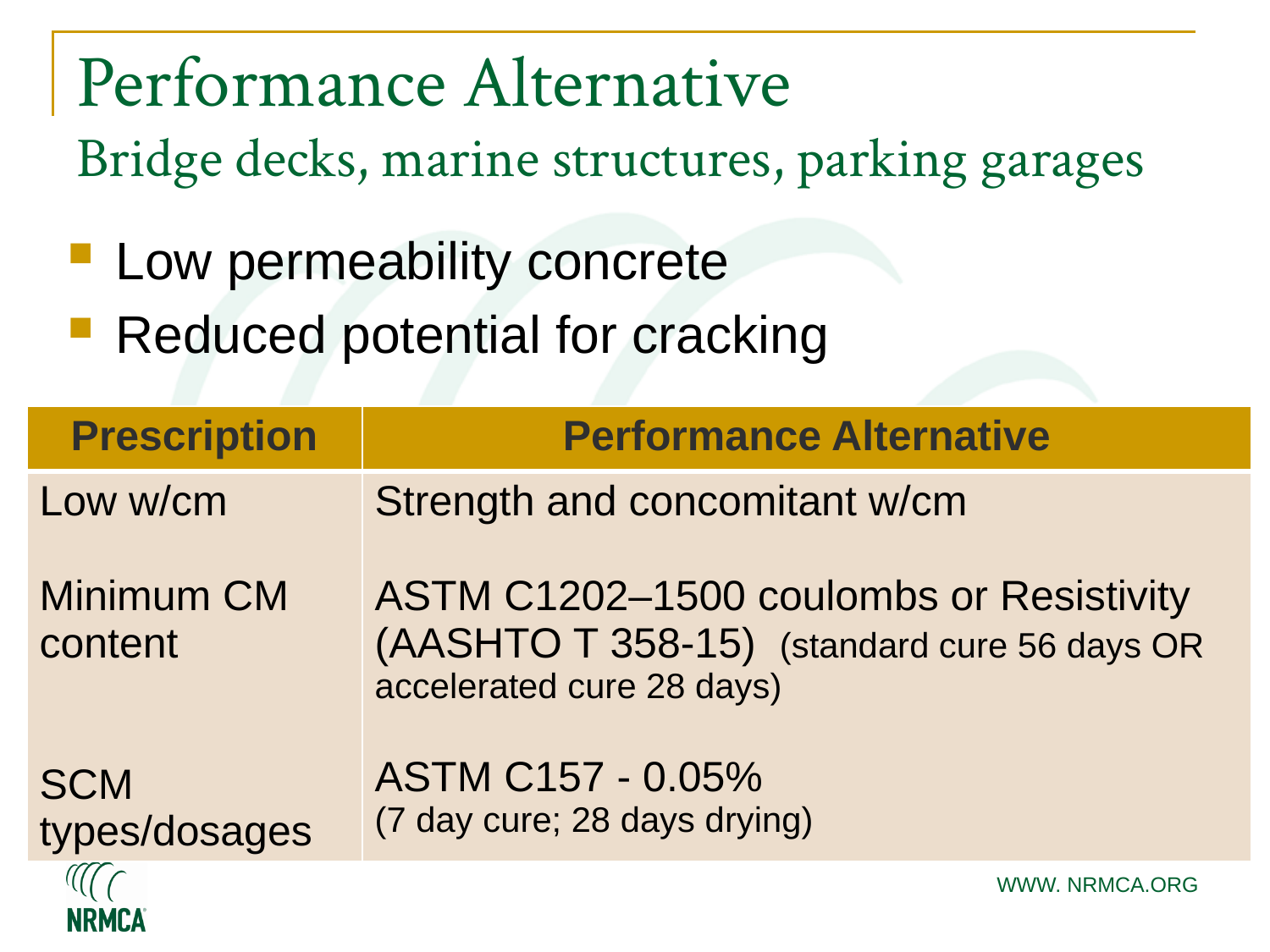

# Performance Alternative Bridge decks, marine structures, parking garages
Low permeability concrete
Reduced potential for cracking

| Prescription | Performance Alternative |
| --- | --- |
| Low w/cm Minimum CM content SCM types/dosages | Strength and concomitant w/cm ASTM C1202–1500 coulombs or Resistivity (AASHTO T 358-15) (standard cure 56 days OR accelerated cure 28 days) ASTM C157 - 0.05% (7 day cure; 28 days drying) |